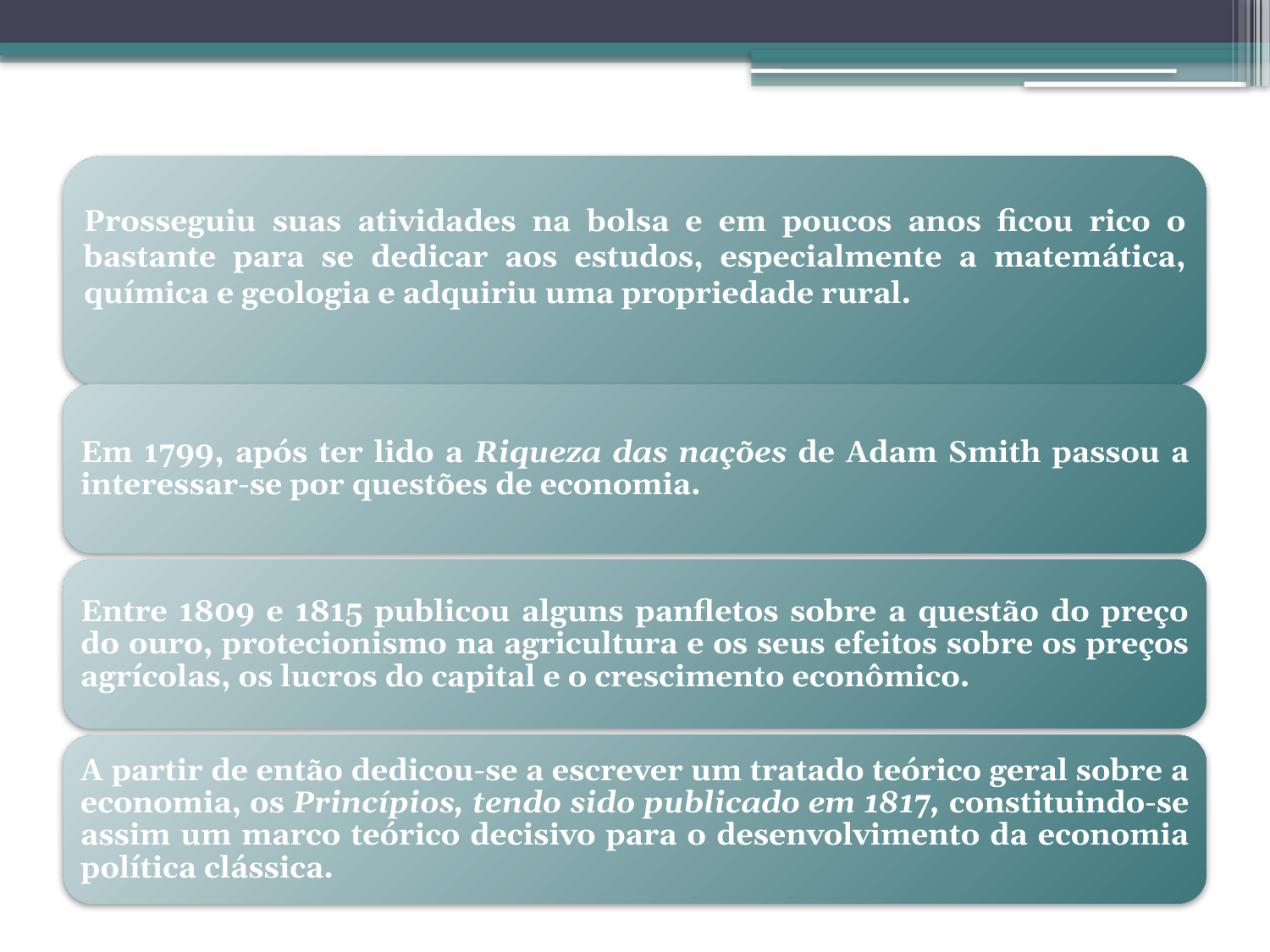

Prosseguiu suas atividades na bolsa e em poucos anos ficou rico o bastante para se dedicar aos estudos, especialmente a matemática, química e geologia e adquiriu uma propriedade rural.

Em 1799, após ter lido a Riqueza das nações de Adam Smith passou a interessar-se por questões de economia.
Entre 1809 e 1815 publicou alguns panfletos sobre a questão do preço do ouro, protecionismo na agricultura e os seus efeitos sobre os preços agrícolas, os lucros do capital e o crescimento econômico.
A partir de então dedicou-se a escrever um tratado teórico geral sobre a economia, os Princípios, tendo sido publicado em 1817, constituindo-se assim um marco teórico decisivo para o desenvolvimento da economia política clássica.